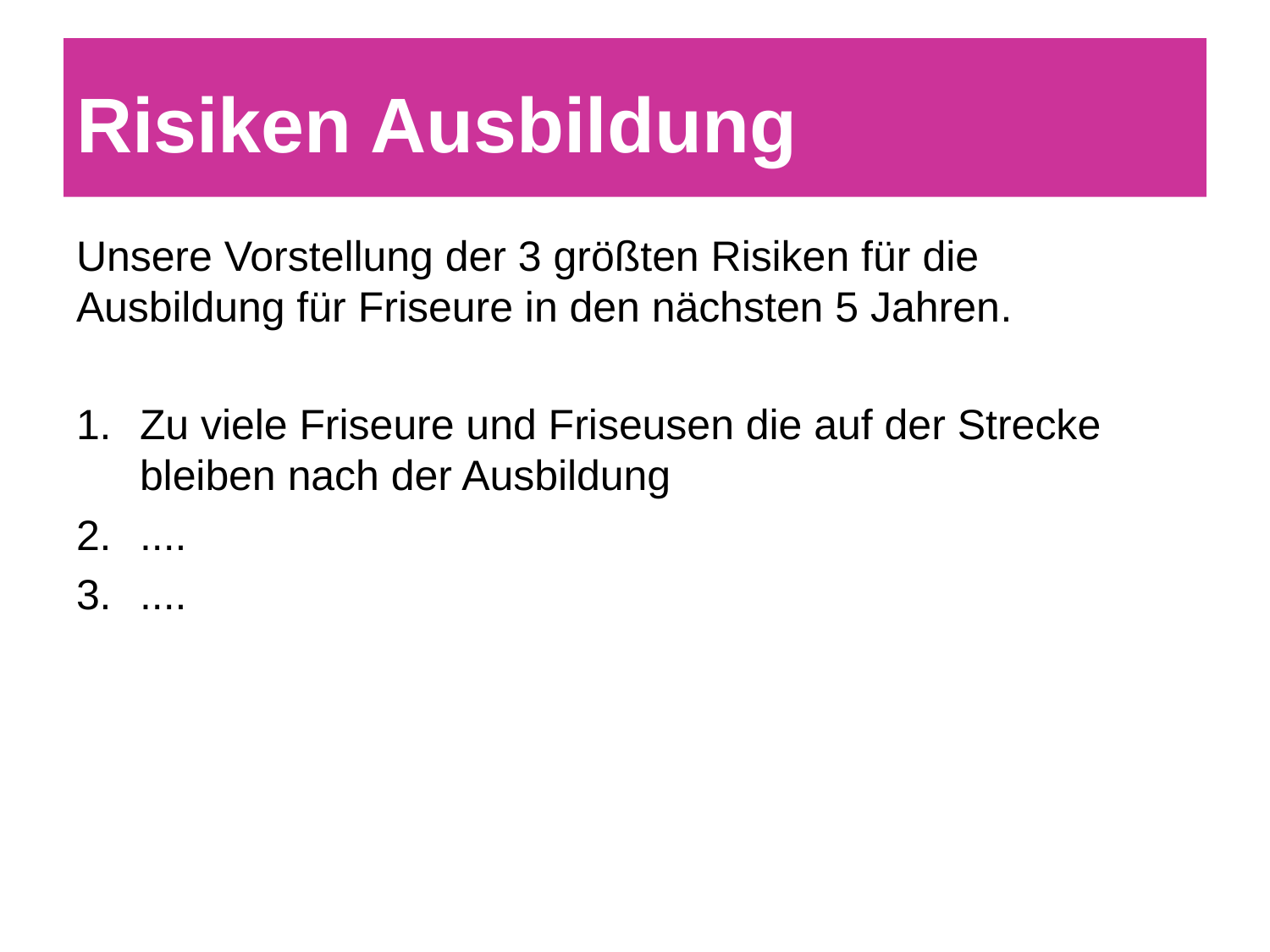

# Risiken Ausbildung
Unsere Vorstellung der 3 größten Risiken für die Ausbildung für Friseure in den nächsten 5 Jahren.

Zu viele Friseure und Friseusen die auf der Strecke bleiben nach der Ausbildung
....
....